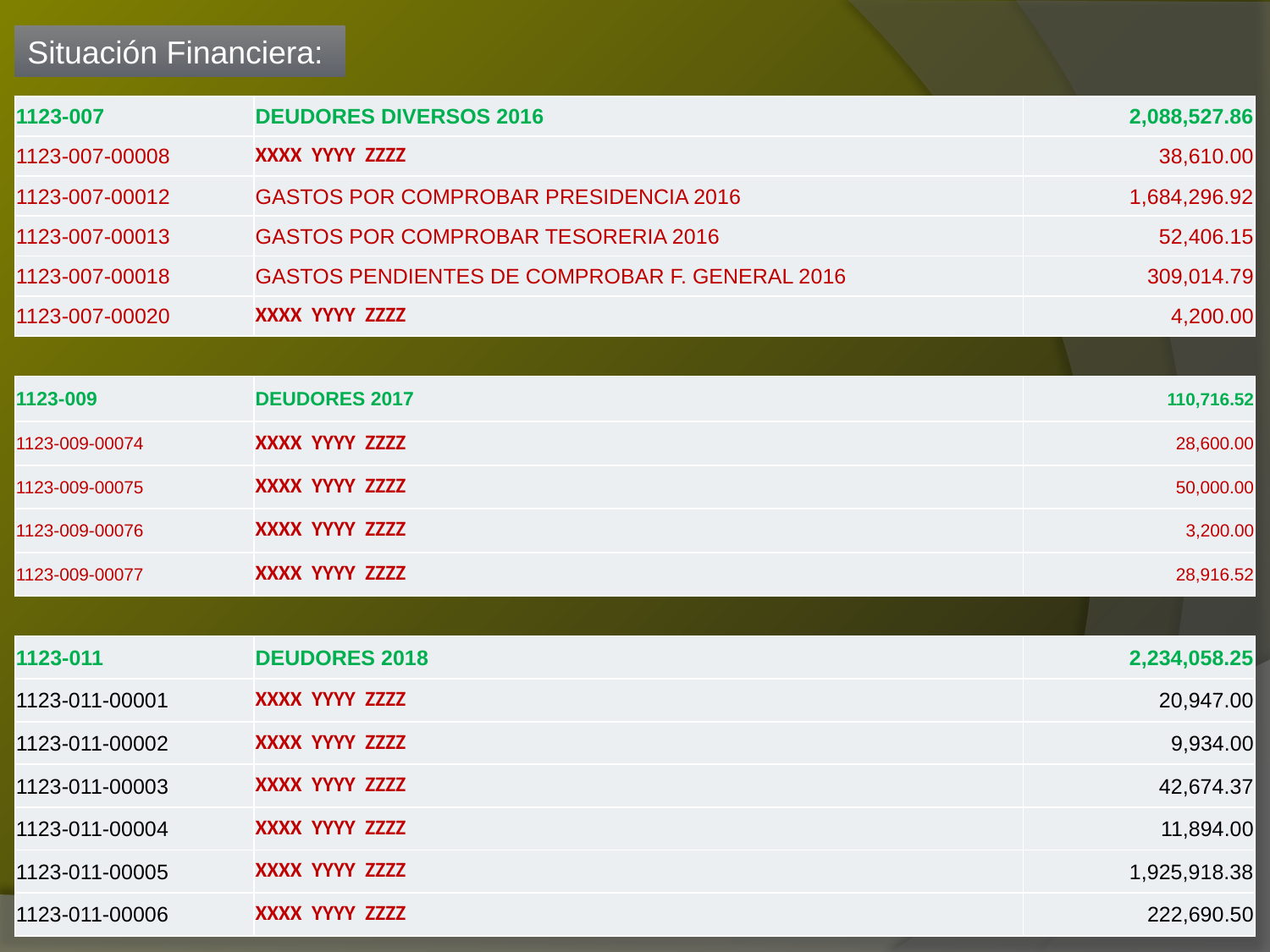

Situación Financiera:
| 1123-007 | DEUDORES DIVERSOS 2016 | 2,088,527.86 |
| --- | --- | --- |
| 1123-007-00008 | XXXX YYYY ZZZZ | 38,610.00 |
| 1123-007-00012 | GASTOS POR COMPROBAR PRESIDENCIA 2016 | 1,684,296.92 |
| 1123-007-00013 | GASTOS POR COMPROBAR TESORERIA 2016 | 52,406.15 |
| 1123-007-00018 | GASTOS PENDIENTES DE COMPROBAR F. GENERAL 2016 | 309,014.79 |
| 1123-007-00020 | XXXX YYYY ZZZZ | 4,200.00 |
| 1123-009 | DEUDORES 2017 | 110,716.52 |
| --- | --- | --- |
| 1123-009-00074 | XXXX YYYY ZZZZ | 28,600.00 |
| 1123-009-00075 | XXXX YYYY ZZZZ | 50,000.00 |
| 1123-009-00076 | XXXX YYYY ZZZZ | 3,200.00 |
| 1123-009-00077 | XXXX YYYY ZZZZ | 28,916.52 |
| 1123-011 | DEUDORES 2018 | 2,234,058.25 |
| --- | --- | --- |
| 1123-011-00001 | XXXX YYYY ZZZZ | 20,947.00 |
| 1123-011-00002 | XXXX YYYY ZZZZ | 9,934.00 |
| 1123-011-00003 | XXXX YYYY ZZZZ | 42,674.37 |
| 1123-011-00004 | XXXX YYYY ZZZZ | 11,894.00 |
| 1123-011-00005 | XXXX YYYY ZZZZ | 1,925,918.38 |
| 1123-011-00006 | XXXX YYYY ZZZZ | 222,690.50 |